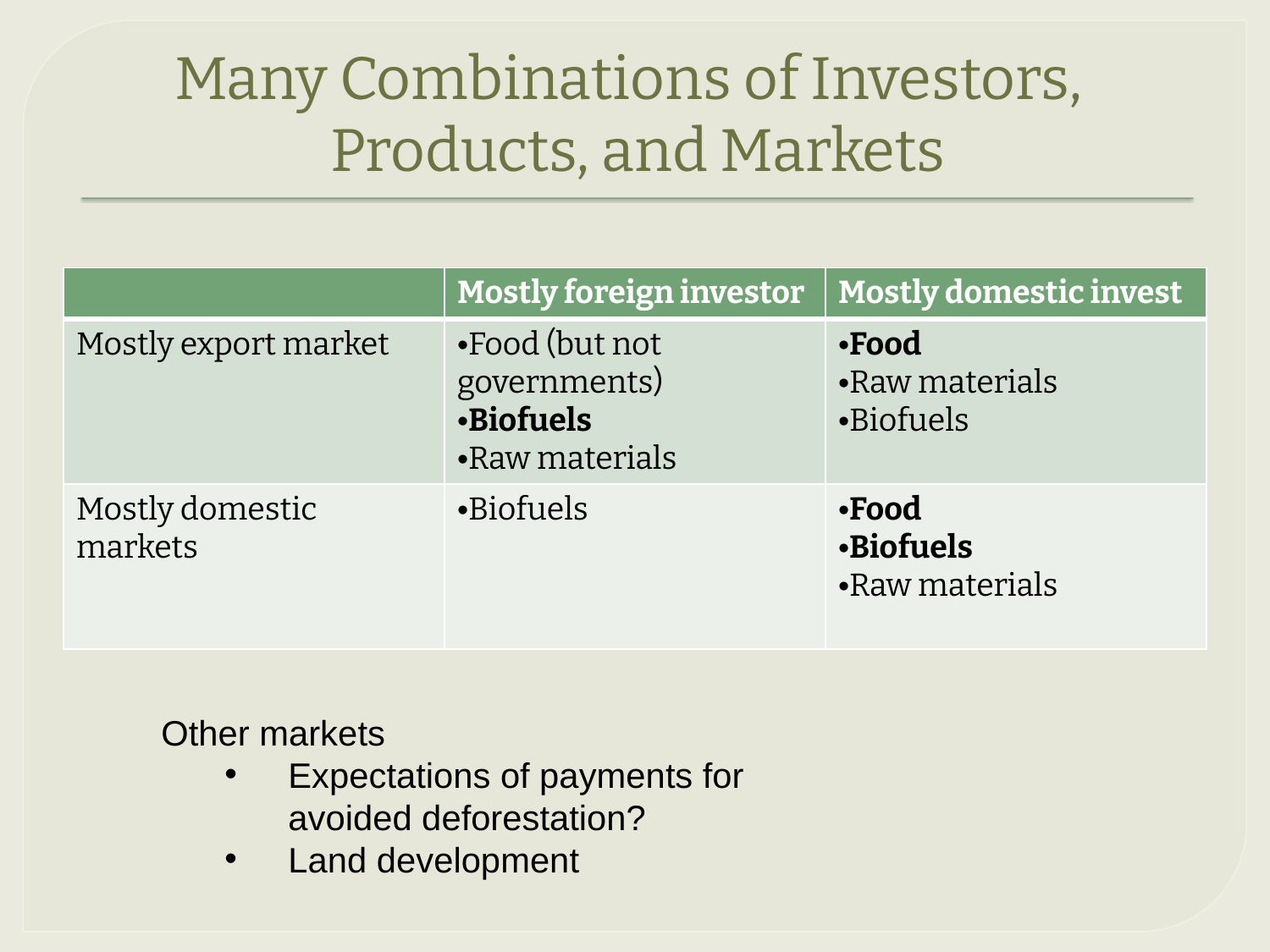

# Many Combinations of Investors,  Products, and Markets
|  | Mostly foreign investor | Mostly domestic invest |
| --- | --- | --- |
| Mostly export market | Food (but not governments) Biofuels Raw materials | Food Raw materials Biofuels |
| Mostly domestic markets | Biofuels | Food Biofuels Raw materials |
Other markets
Expectations of payments for avoided deforestation?
Land development